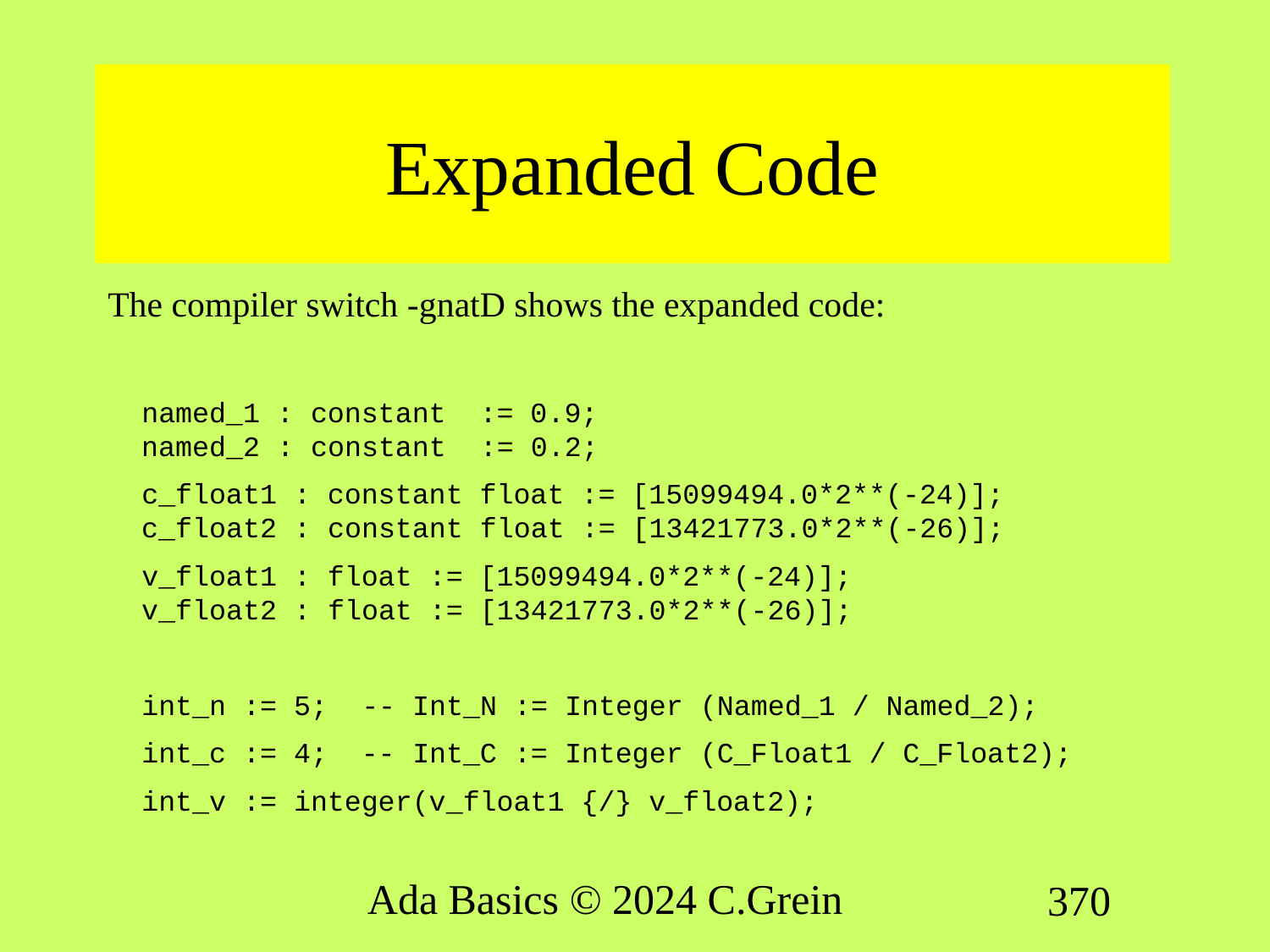

# Expanded Code
The compiler switch -gnatD shows the expanded code:

  named_1 : constant  := 0.9;
  named_2 : constant  := 0.2;
  c_float1 : constant float := [15099494.0*2**(-24)];
  c_float2 : constant float := [13421773.0*2**(-26)];
  v_float1 : float := [15099494.0*2**(-24)];
  v_float2 : float := [13421773.0*2**(-26)];

  int_n := 5;  -- Int_N := Integer (Named_1 / Named_2);
  int_c := 4;  -- Int_C := Integer (C_Float1 / C_Float2);
  int_v := integer(v_float1 {/} v_float2);
Ada Basics © 2024 C.Grein
370